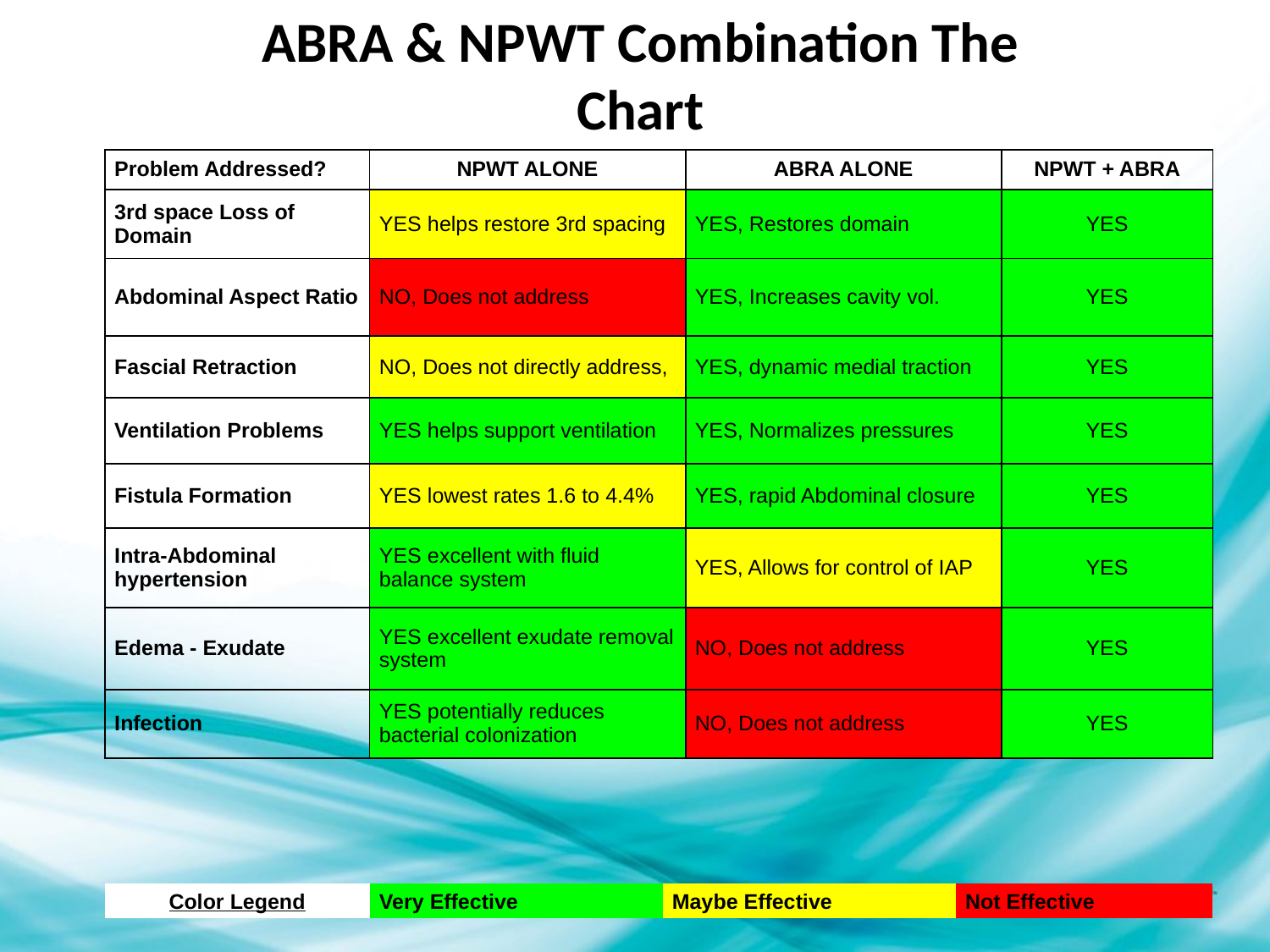

ABRA & NPWT Combination The Chart
| Problem Addressed? | NPWT ALONE |  | ABRA ALONE |  | NPWT + ABRA |
| --- | --- | --- | --- | --- | --- |
| 3rd space Loss of Domain | YES helps restore 3rd spacing |  | YES, Restores domain |  | YES |
| Abdominal Aspect Ratio | NO, Does not address |  | YES, Increases cavity vol. |  | YES |
| Fascial Retraction | NO, Does not directly address, |  | YES, dynamic medial traction |  | YES |
| Ventilation Problems | YES helps support ventilation |  | YES, Normalizes pressures |  | YES |
| Fistula Formation | YES lowest rates 1.6 to 4.4% |  | YES, rapid Abdominal closure |  | YES |
| Intra-Abdominal hypertension | YES excellent with fluid balance system |  | YES, Allows for control of IAP |  | YES |
| Edema - Exudate | YES excellent exudate removal system |  | NO, Does not address |  | YES |
| Infection | YES potentially reduces bacterial colonization |  | NO, Does not address |  | YES |
|  |  |  |  |  |  |
|  |  |  |  |  |  |
| Color Legend | Very Effective | Maybe Effective |  | Not Effective |  |